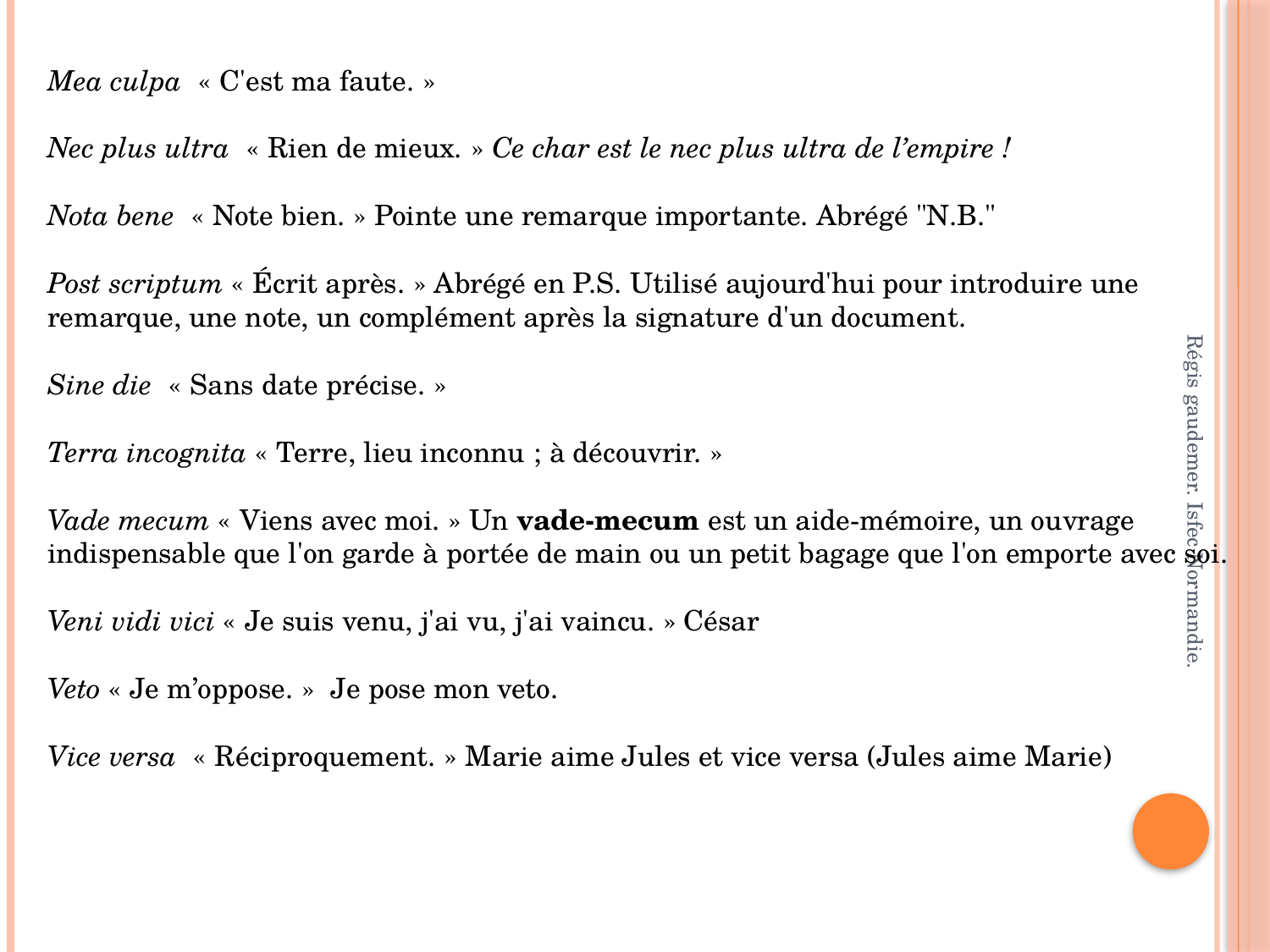

Mea culpa  « C'est ma faute. »

Nec plus ultra  « Rien de mieux. » Ce char est le nec plus ultra de l’empire !

Nota bene  « Note bien. » Pointe une remarque importante. Abrégé "N.B."

Post scriptum « Écrit après. » Abrégé en P.S. Utilisé aujourd'hui pour introduire une remarque, une note, un complément après la signature d'un document.

Sine die  « Sans date précise. »

Terra incognita « Terre, lieu inconnu ; à découvrir. »

Vade mecum « Viens avec moi. » Un vade-mecum est un aide-mémoire, un ouvrage indispensable que l'on garde à portée de main ou un petit bagage que l'on emporte avec soi.

Veni vidi vici « Je suis venu, j'ai vu, j'ai vaincu. » César

Veto « Je m’oppose. »  Je pose mon veto.

Vice versa  « Réciproquement. » Marie aime Jules et vice versa (Jules aime Marie)

Régis gaudemer. Isfec Normandie.